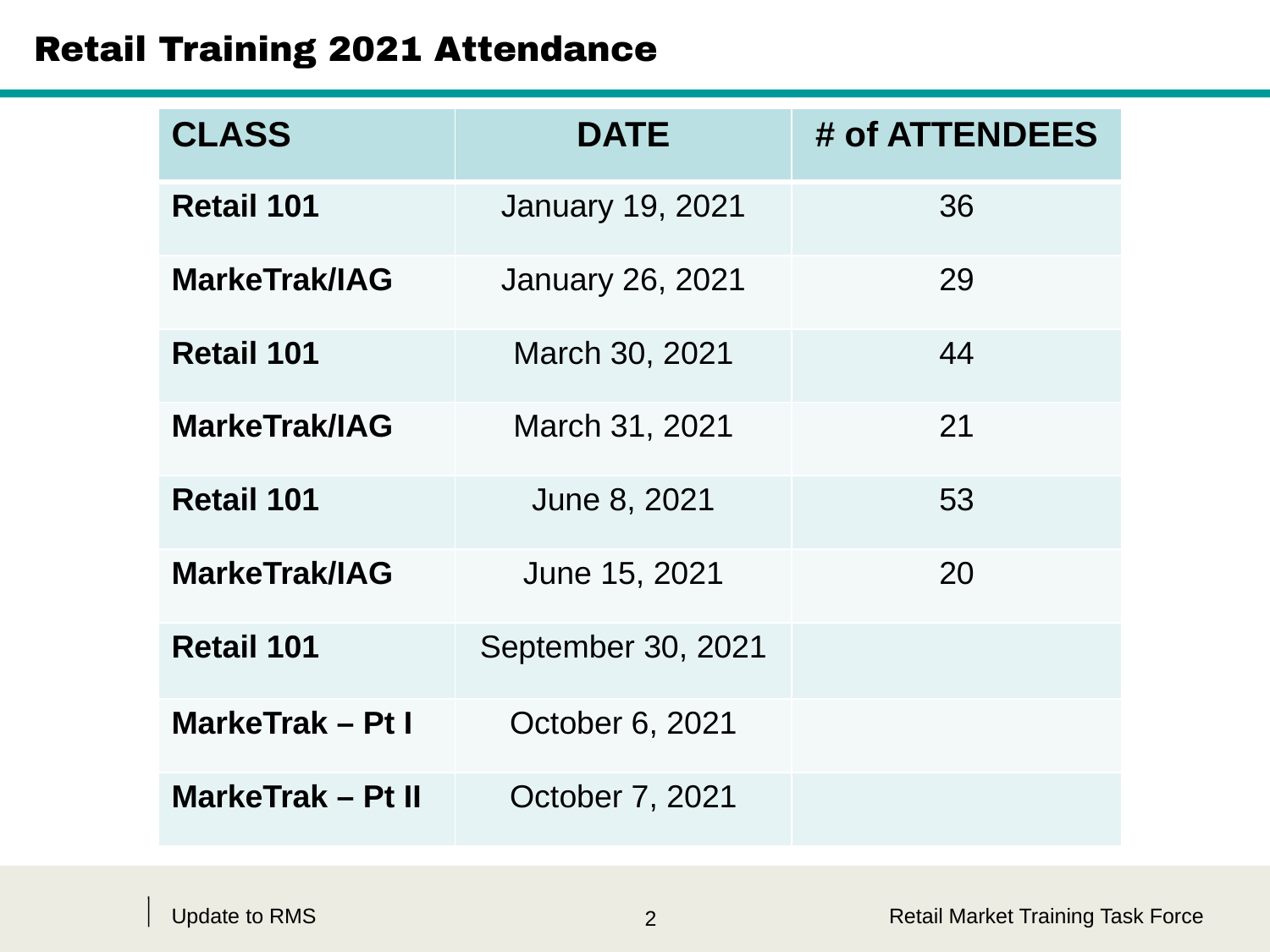

# Retail Training 2021 Attendance
| CLASS | DATE | # of ATTENDEES |
| --- | --- | --- |
| Retail 101 | January 19, 2021 | 36 |
| MarkeTrak/IAG | January 26, 2021 | 29 |
| Retail 101 | March 30, 2021 | 44 |
| MarkeTrak/IAG | March 31, 2021 | 21 |
| Retail 101 | June 8, 2021 | 53 |
| MarkeTrak/IAG | June 15, 2021 | 20 |
| Retail 101 | September 30, 2021 |  |
| MarkeTrak – Pt I | October 6, 2021 |  |
| MarkeTrak – Pt II | October 7, 2021 |  |
Update to RMS
Retail Market Training Task Force